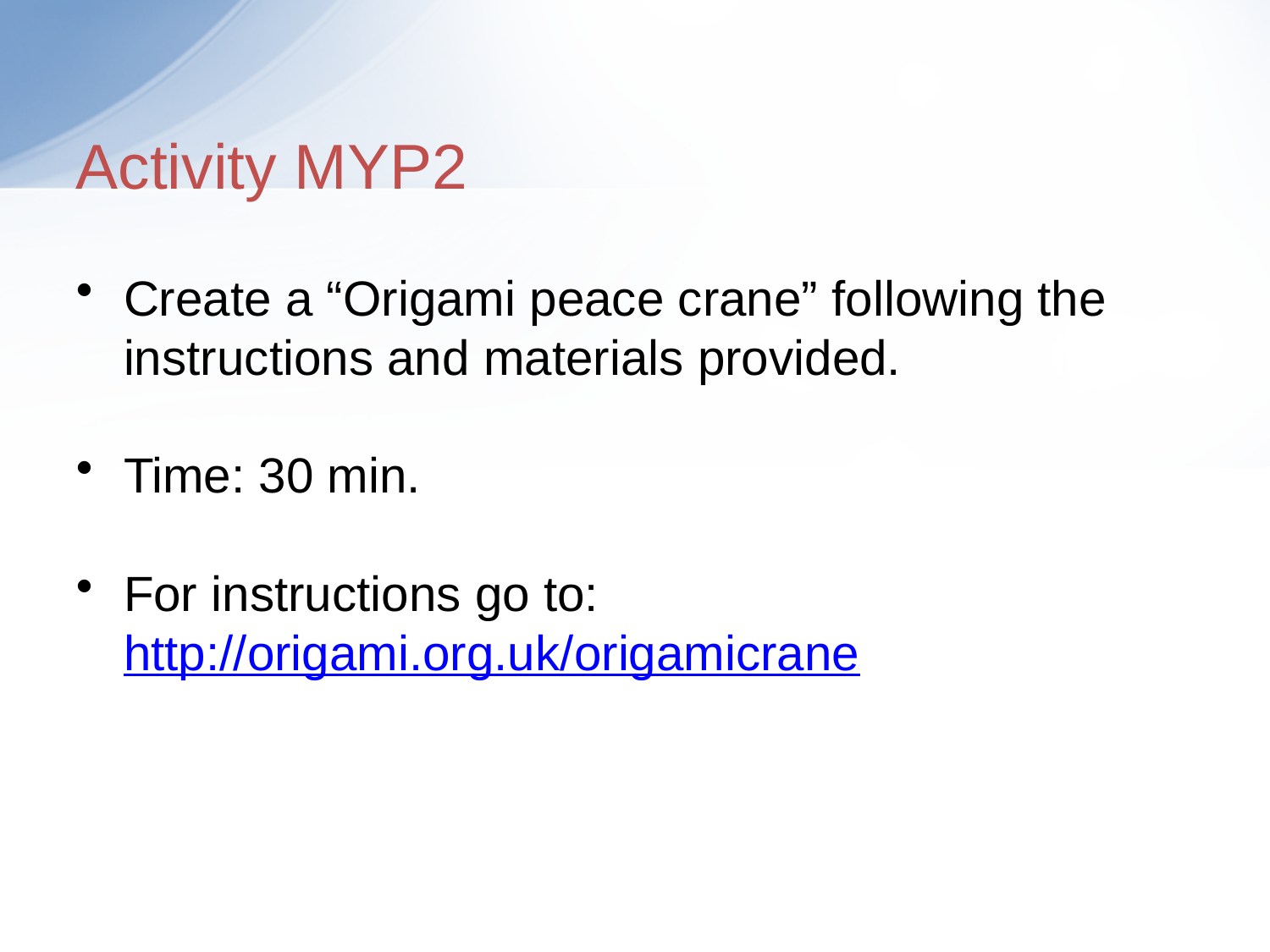

# Activity MYP2
Create a “Origami peace crane” following the instructions and materials provided.

Time: 30 min.

For instructions go to: http://origami.org.uk/origamicrane